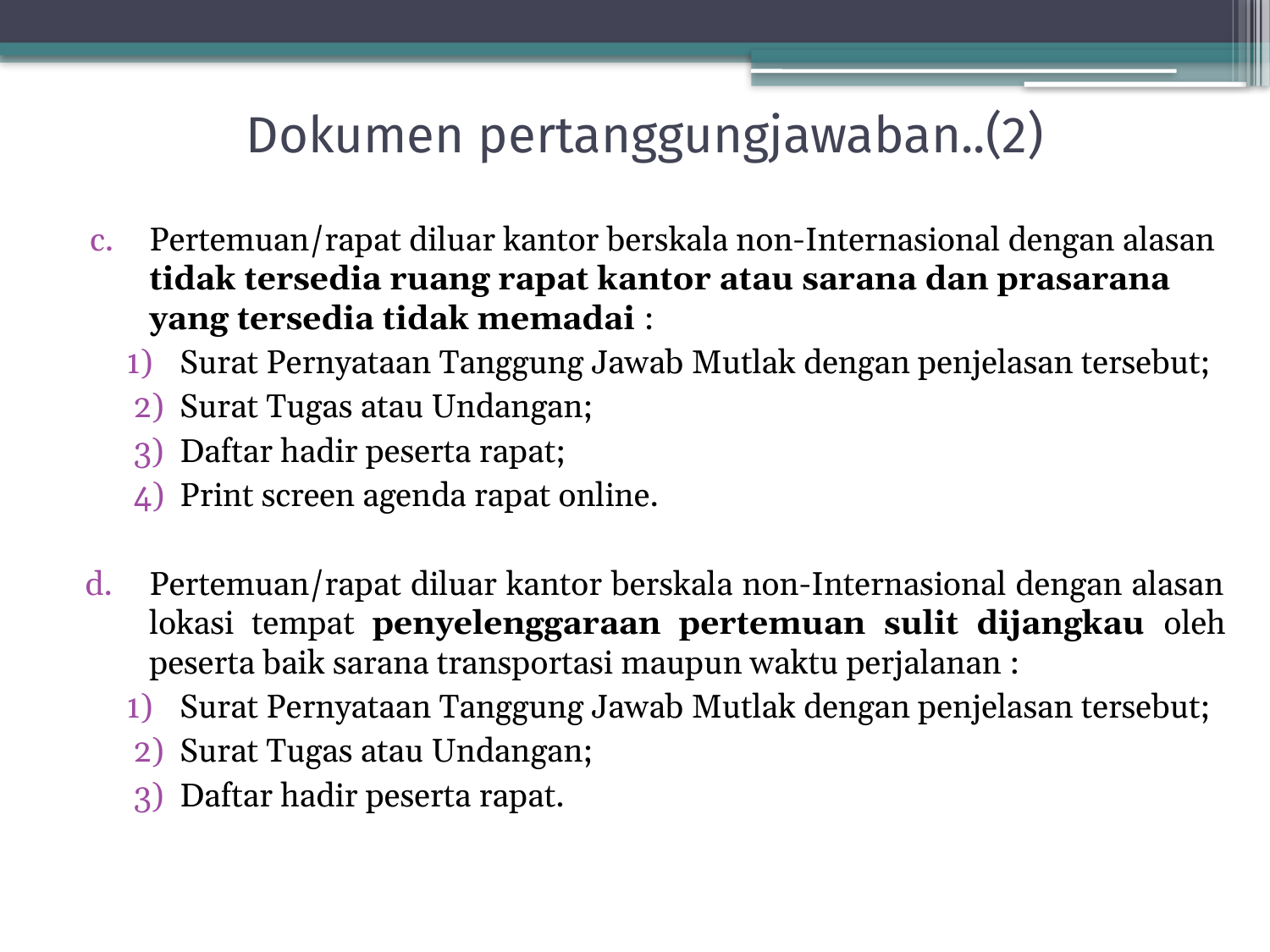

# Dokumen pertanggungjawaban..(2)
Pertemuan/rapat diluar kantor berskala non-Internasional dengan alasan tidak tersedia ruang rapat kantor atau sarana dan prasarana yang tersedia tidak memadai :
Surat Pernyataan Tanggung Jawab Mutlak dengan penjelasan tersebut;
Surat Tugas atau Undangan;
Daftar hadir peserta rapat;
Print screen agenda rapat online.

Pertemuan/rapat diluar kantor berskala non-Internasional dengan alasan lokasi tempat penyelenggaraan pertemuan sulit dijangkau oleh peserta baik sarana transportasi maupun waktu perjalanan :
Surat Pernyataan Tanggung Jawab Mutlak dengan penjelasan tersebut;
Surat Tugas atau Undangan;
Daftar hadir peserta rapat.